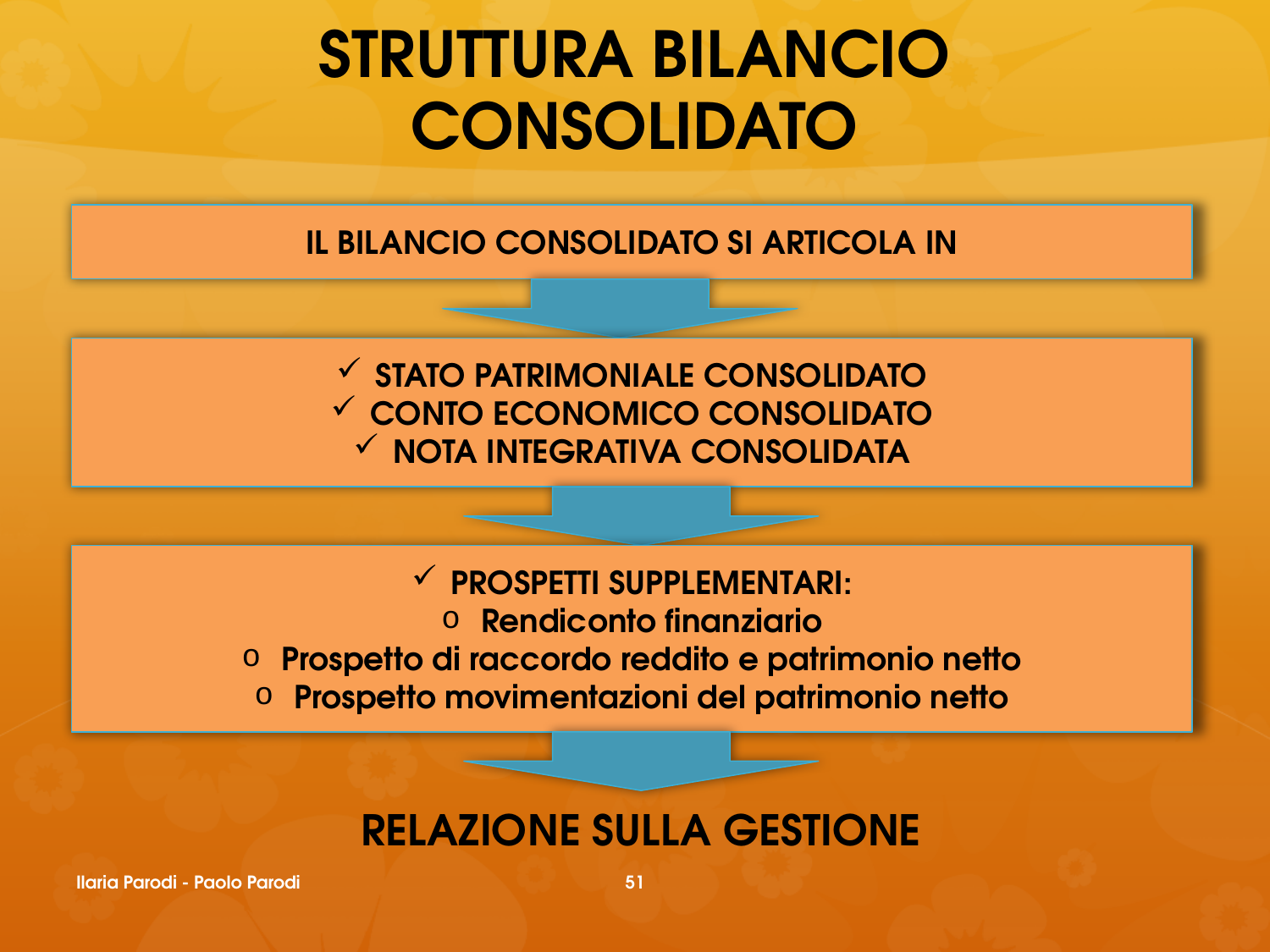

# STRUTTURA BILANCIO CONSOLIDATO

RELAZIONE SULLA GESTIONE
IL BILANCIO CONSOLIDATO SI ARTICOLA IN

STATO PATRIMONIALE CONSOLIDATO
CONTO ECONOMICO CONSOLIDATO
NOTA INTEGRATIVA CONSOLIDATA

PROSPETTI SUPPLEMENTARI:
Rendiconto finanziario
Prospetto di raccordo reddito e patrimonio netto
Prospetto movimentazioni del patrimonio netto

Ilaria Parodi - Paolo Parodi
51